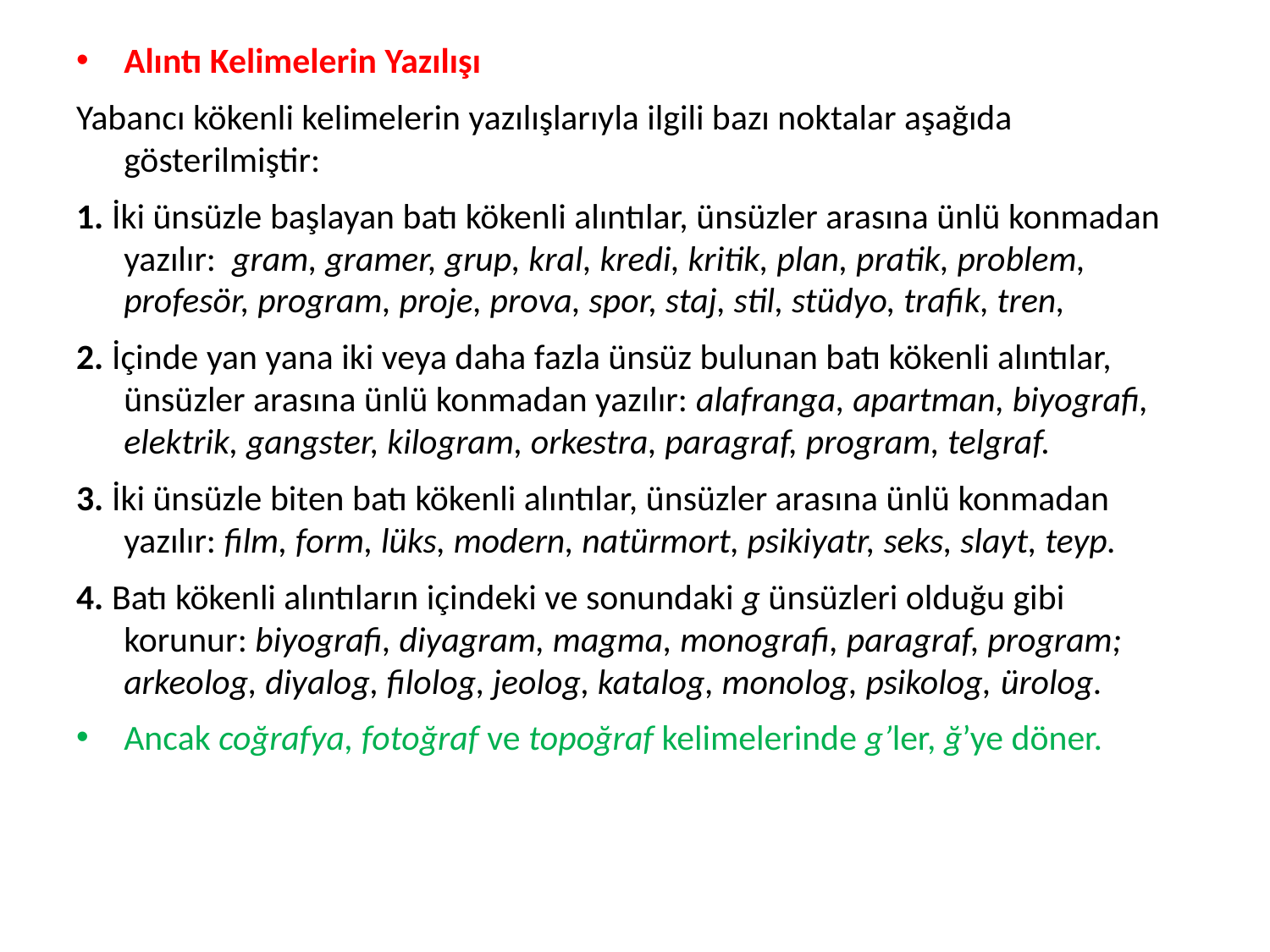

Alıntı Kelimelerin Yazılışı
Yabancı kökenli kelimelerin yazılışlarıyla ilgili bazı noktalar aşağıda gösterilmiştir:
1. İki ünsüzle başlayan batı kökenli alıntılar, ünsüzler arasına ünlü konmadan yazılır:  gram, gramer, grup, kral, kredi, kritik, plan, pratik, problem, profesör, program, proje, prova, spor, staj, stil, stüdyo, trafik, tren,
2. İçinde yan yana iki veya daha fazla ünsüz bulunan batı kökenli alıntılar, ünsüzler arasına ünlü konmadan yazılır: alafranga, apartman, biyografi, elektrik, gangster, kilogram, orkestra, paragraf, program, telgraf.
3. İki ünsüzle biten batı kökenli alıntılar, ünsüzler arasına ünlü konmadan yazılır: film, form, lüks, modern, natürmort, psikiyatr, seks, slayt, teyp.
4. Batı kökenli alıntıların içindeki ve sonundaki g ünsüzleri olduğu gibi korunur: biyografi, diyagram, magma, monografi, paragraf, program; arkeolog, diyalog, filolog, jeolog, katalog, monolog, psikolog, ürolog.
Ancak coğrafya, fotoğraf ve topoğraf kelimelerinde g’ler, ğ’ye döner.